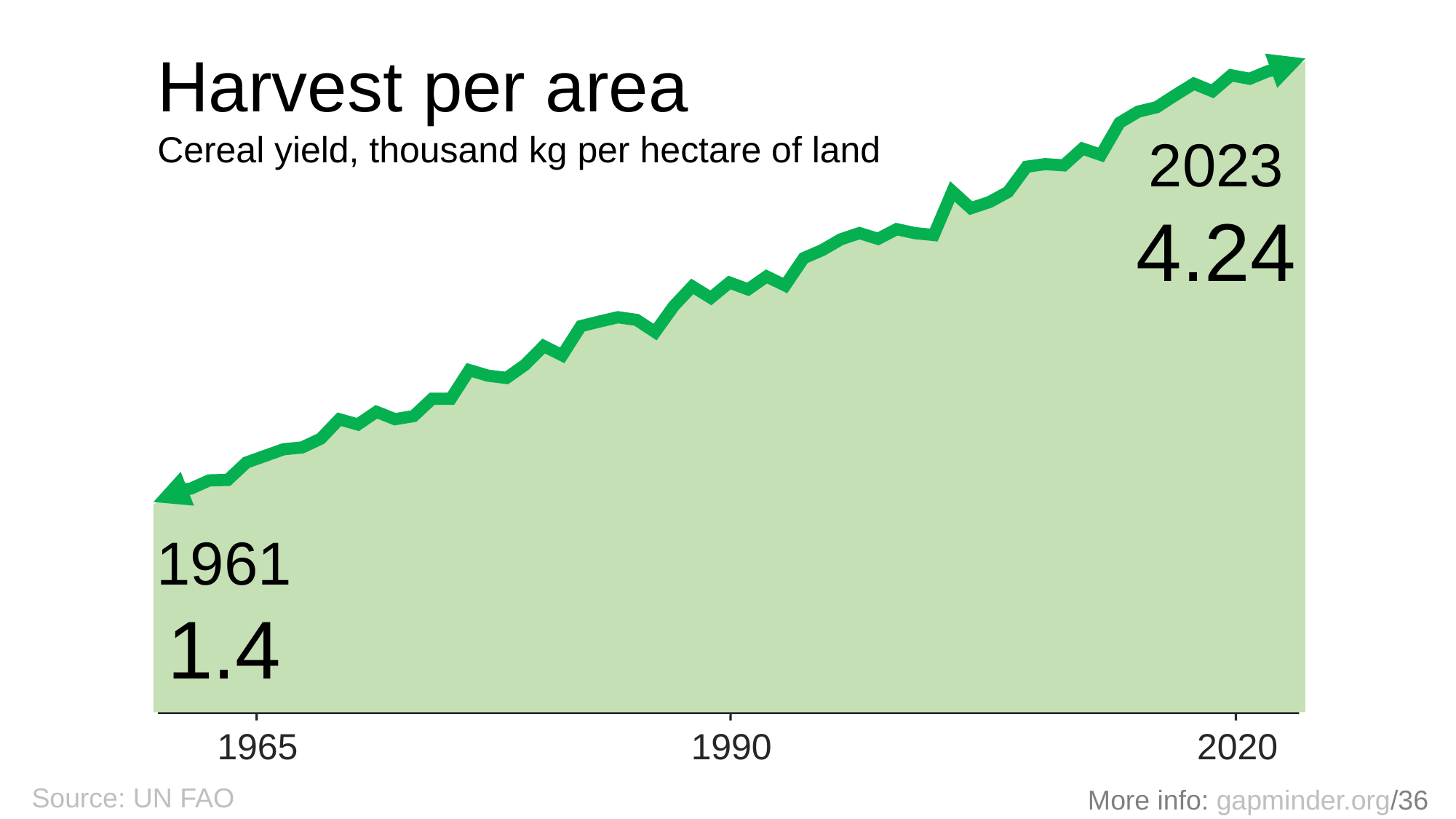

Harvest per area
Cereal yield, thousand kg per hectare of land

2023
4.24
1961
1.4
1965
1990
2020
Source: UN FAO
More info: gapminder.org/36